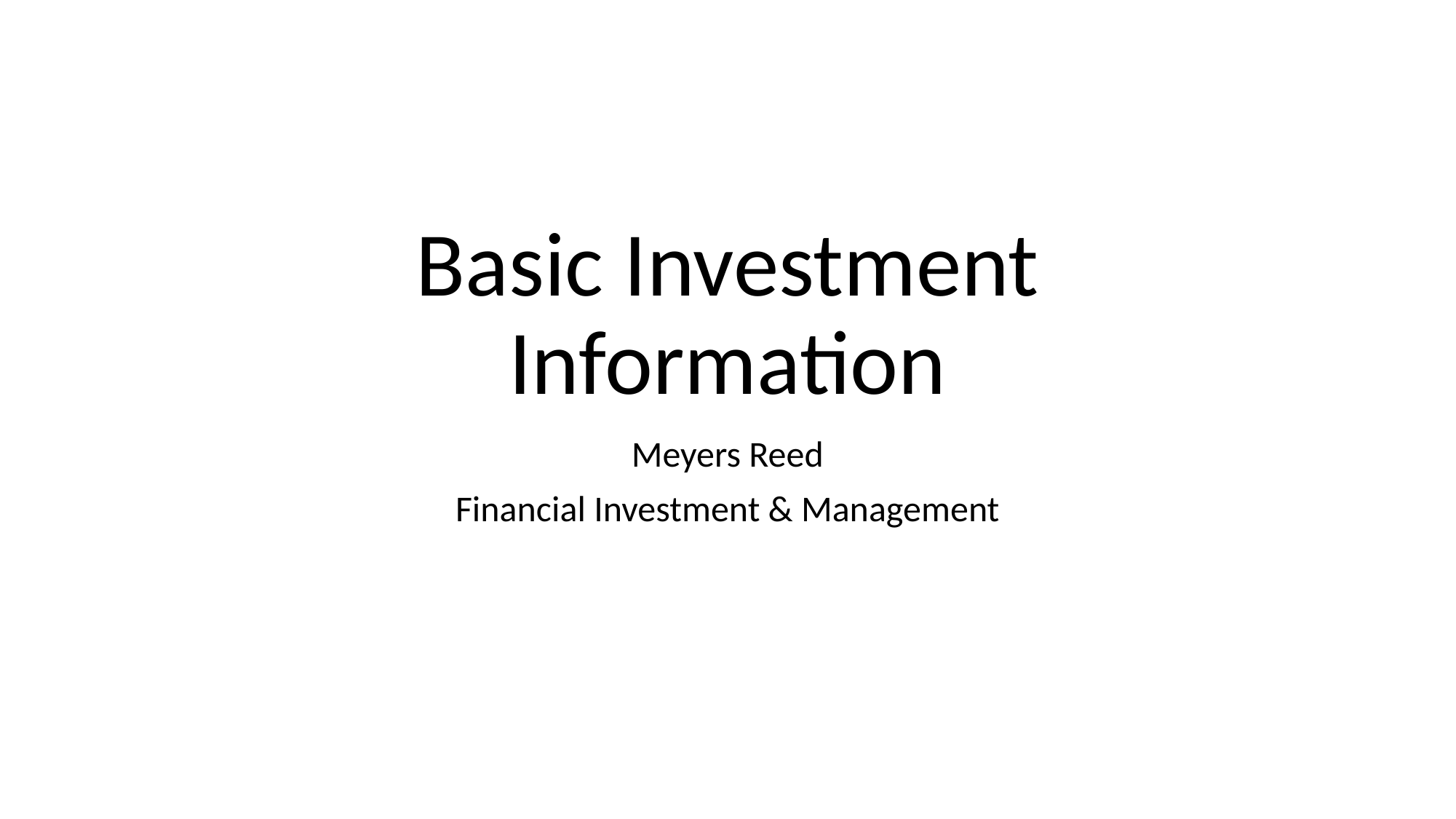

# Basic Investment Information
Meyers Reed
Financial Investment & Management